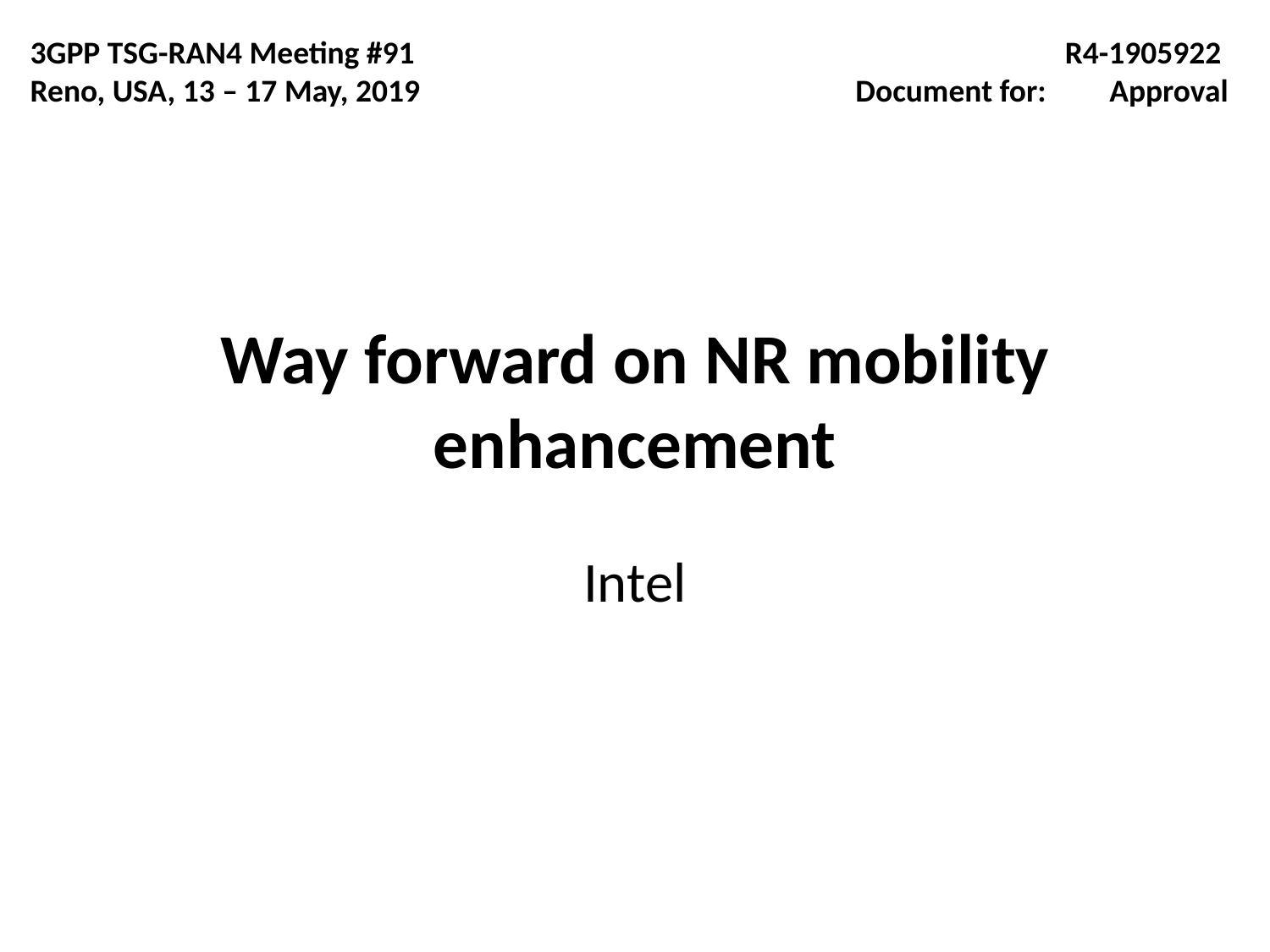

3GPP TSG-RAN4 Meeting #91
Reno, USA, 13 – 17 May, 2019
R4-1905922
Document for:	Approval
# Way forward on NR mobility enhancement
Intel